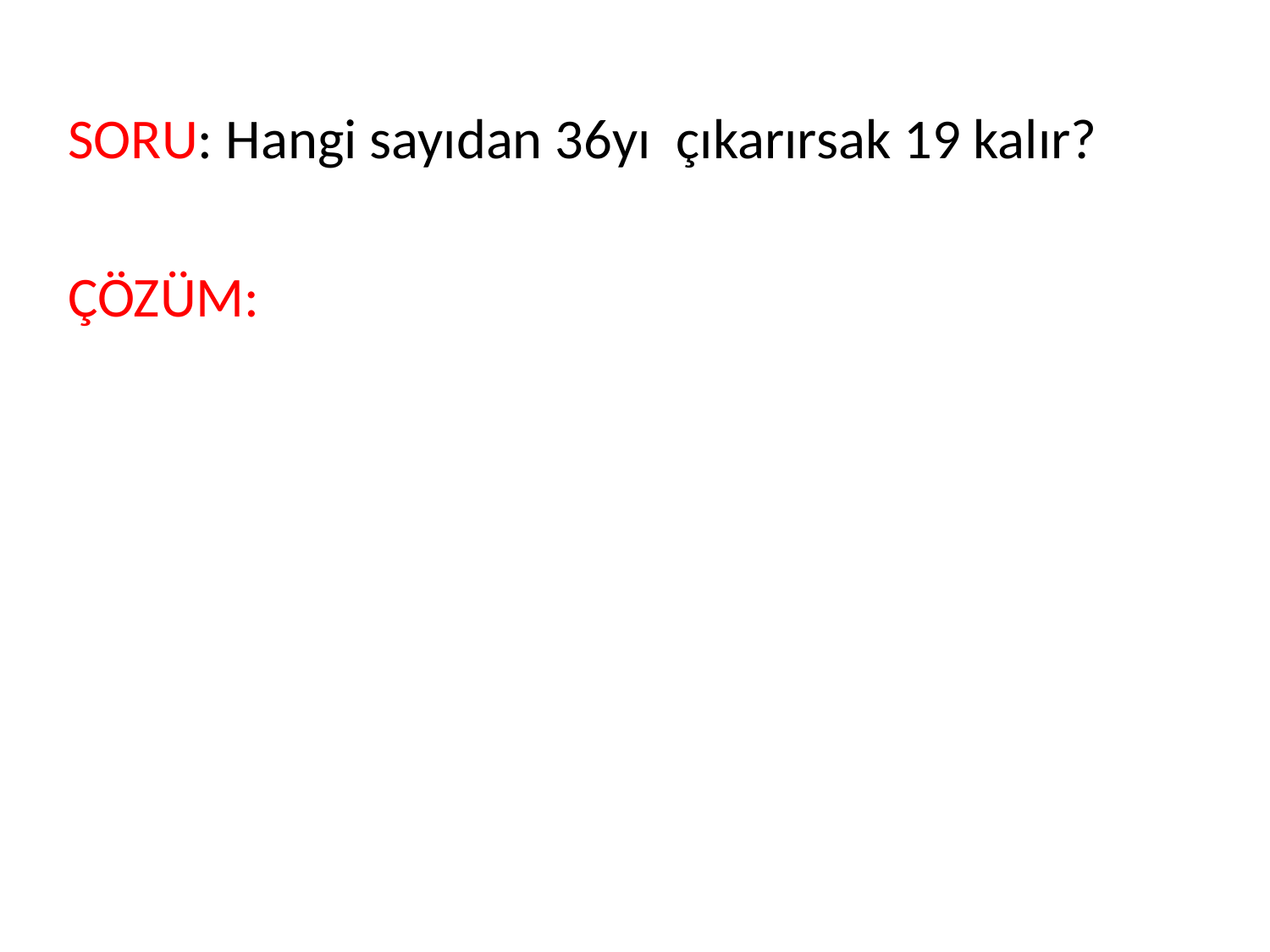

SORU: Hangi sayıdan 36yı  çıkarırsak 19 kalır?

ÇÖZÜM: